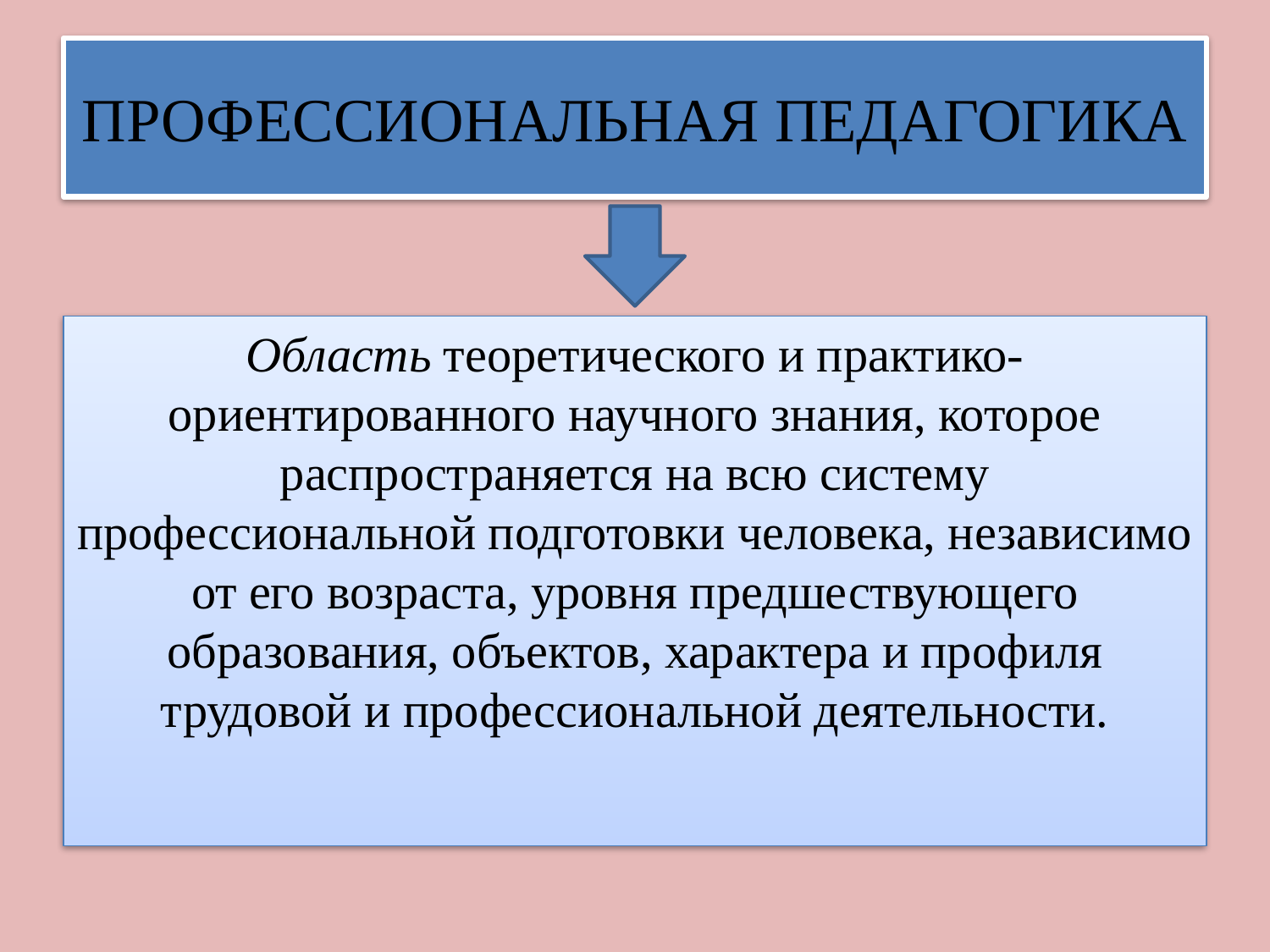

# ПРОФЕССИОНАЛЬНАЯ ПЕДАГОГИКА

Область теоретического и практико-ориентированного научного знания, которое распространяется на всю систему профессиональной подготовки человека, независимо от его возраста, уровня предшествующего образования, объектов, характера и профиля трудовой и профессиональной деятельности.